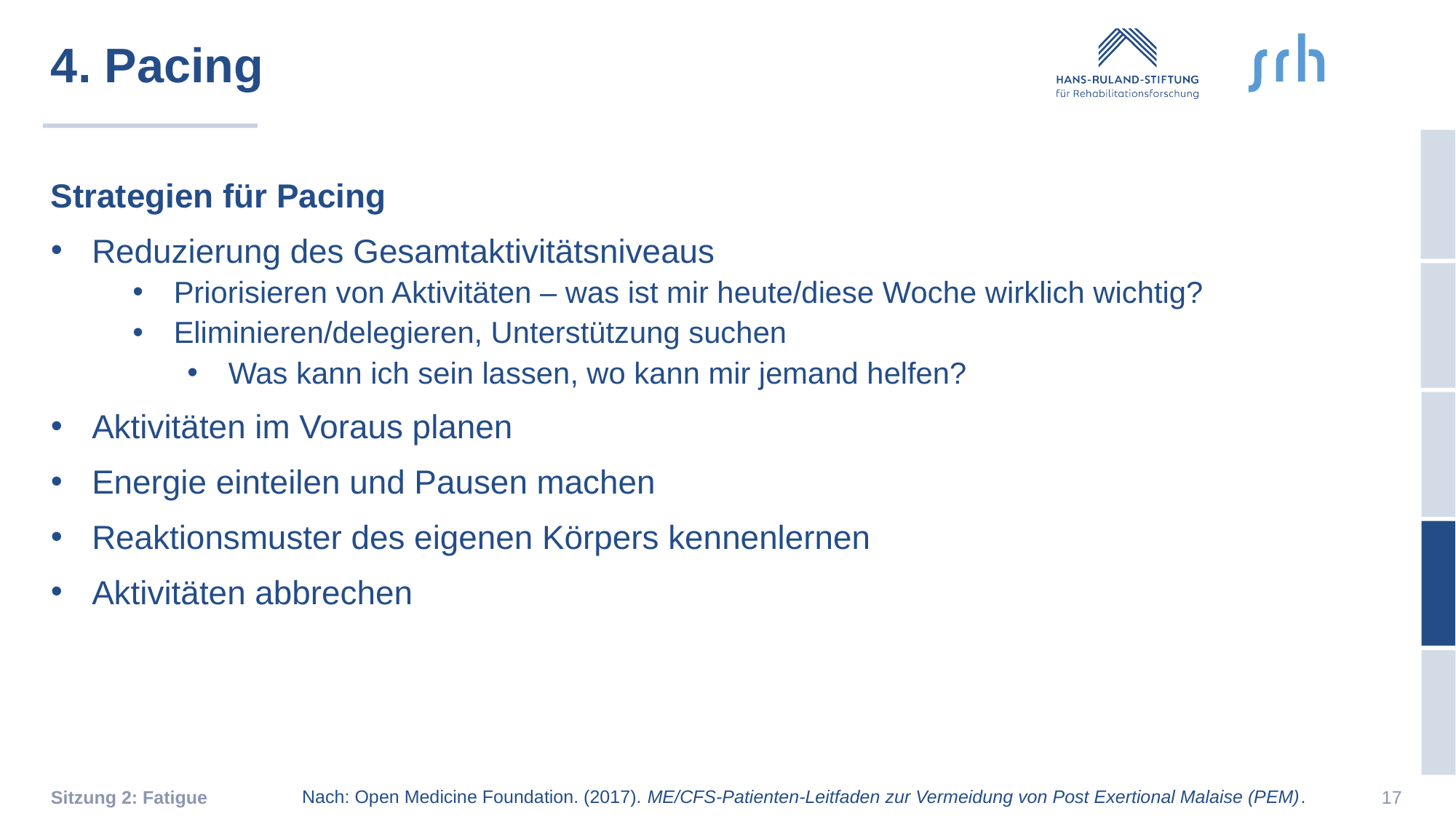

# 4. Pacing
Strategien für Pacing
Reduzierung des Gesamtaktivitätsniveaus
Priorisieren von Aktivitäten – was ist mir heute/diese Woche wirklich wichtig?
Eliminieren/delegieren, Unterstützung suchen
Was kann ich sein lassen, wo kann mir jemand helfen?
Aktivitäten im Voraus planen
Energie einteilen und Pausen machen
Reaktionsmuster des eigenen Körpers kennenlernen
Aktivitäten abbrechen

Nach: Open Medicine Foundation. (2017). ME/CFS-Patienten-Leitfaden zur Vermeidung von Post Exertional Malaise (PEM).
17
Sitzung 2: Fatigue